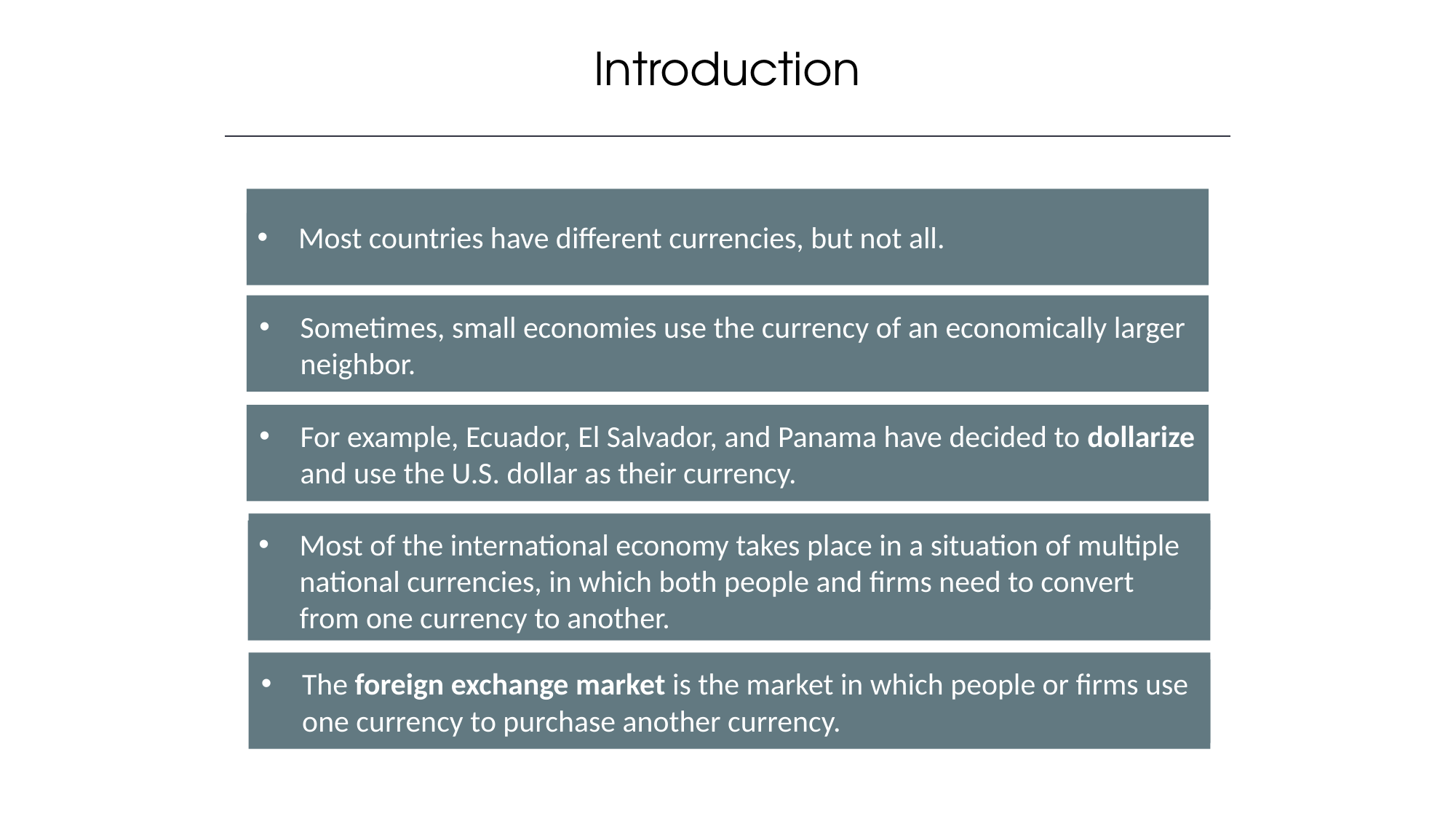

Introduction

Most countries have different currencies, but not all.

Sometimes, small economies use the currency of an economically larger neighbor.

For example, Ecuador, El Salvador, and Panama have decided to dollarize and use the U.S. dollar as their currency.

Most of the international economy takes place in a situation of multiple national currencies, in which both people and firms need to convert from one currency to another.

The foreign exchange market is the market in which people or firms use one currency to purchase another currency.